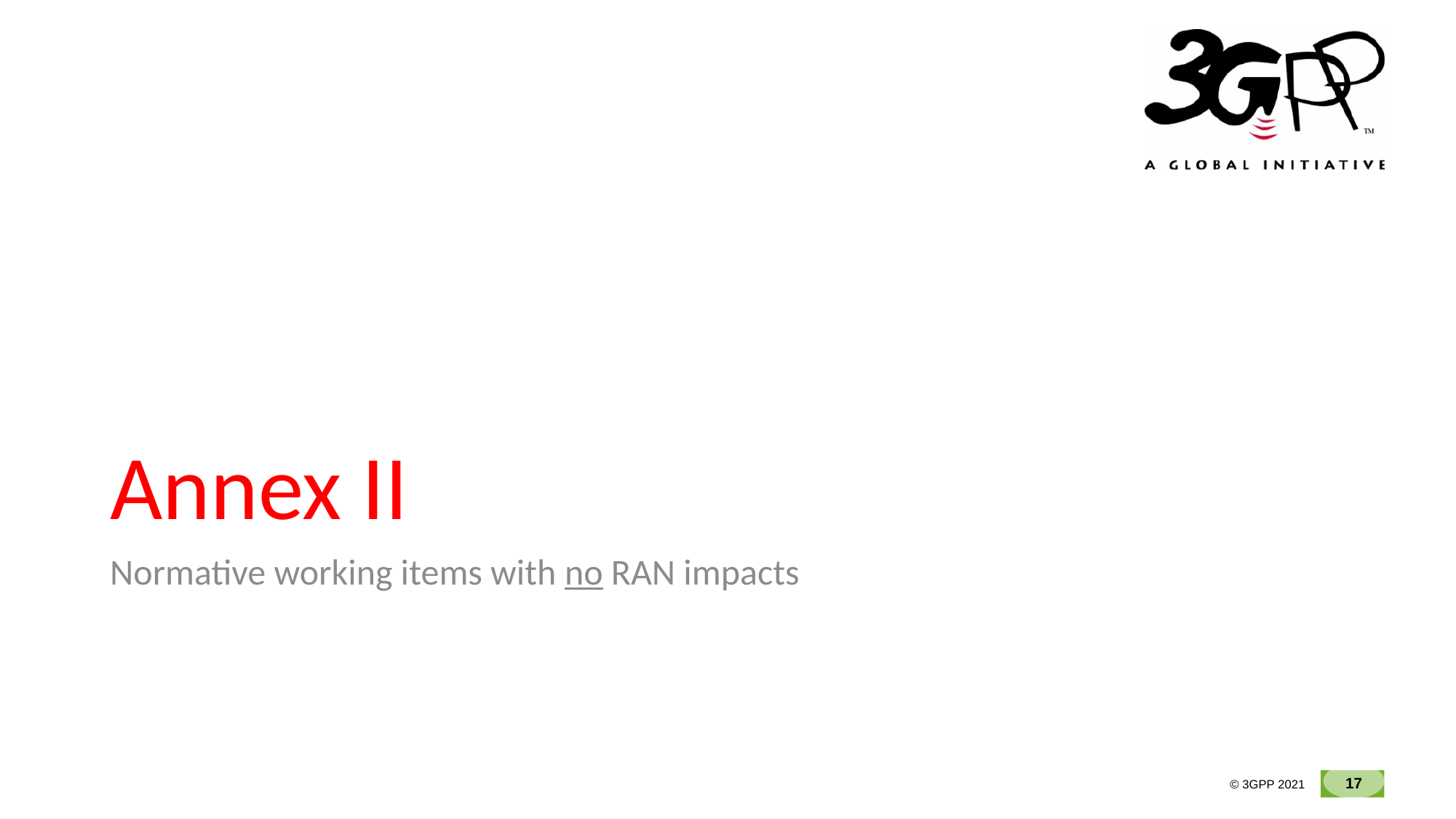

# Annex II
Normative working items with no RAN impacts